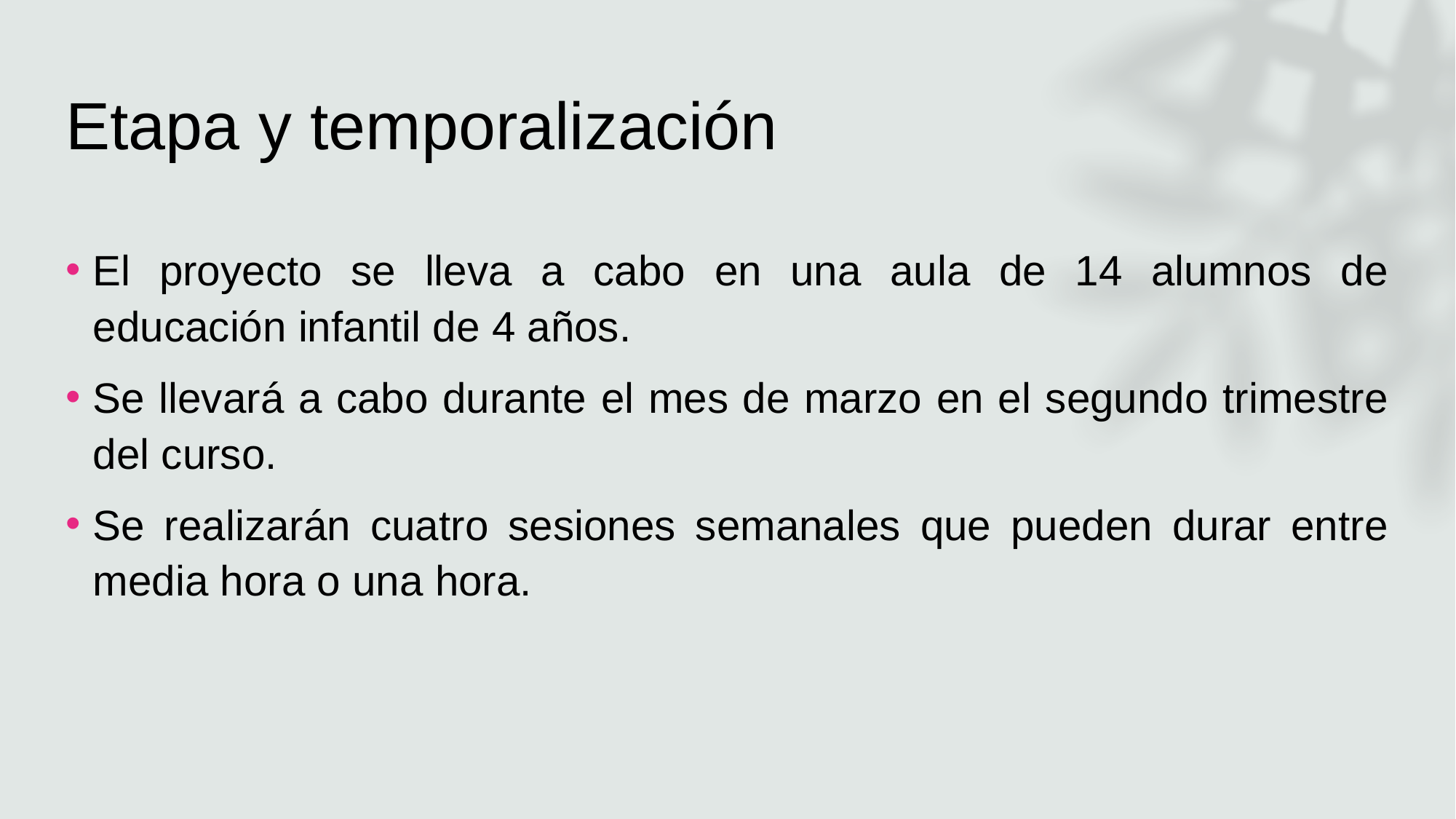

# Etapa y temporalización
El proyecto se lleva a cabo en una aula de 14 alumnos de educación infantil de 4 años.
Se llevará a cabo durante el mes de marzo en el segundo trimestre del curso.
Se realizarán cuatro sesiones semanales que pueden durar entre media hora o una hora.